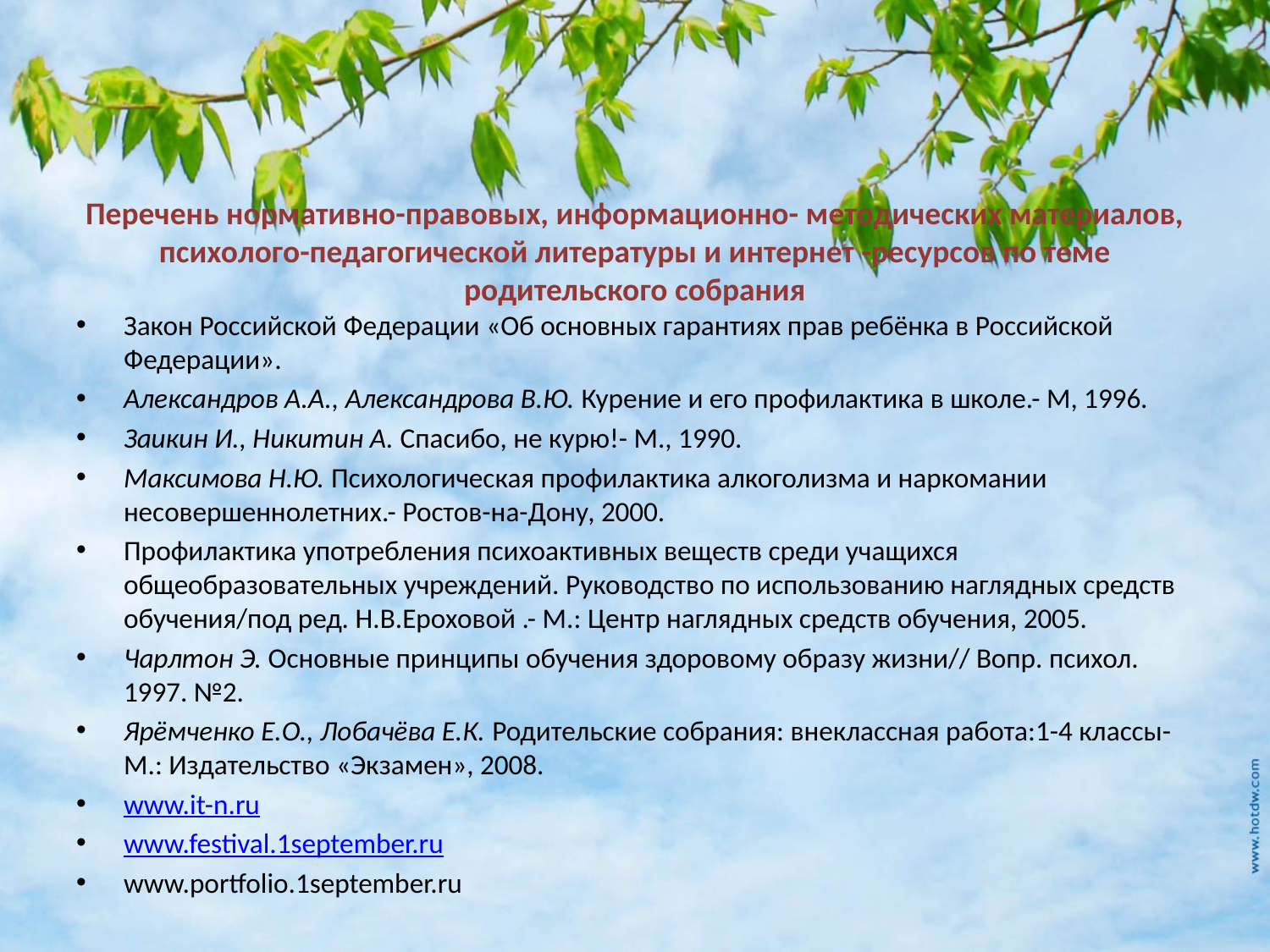

# Перечень нормативно-правовых, информационно- методических материалов, психолого-педагогической литературы и интернет -ресурсов по теме родительского собрания

Закон Российской Федерации «Об основных гарантиях прав ребёнка в Российской Федерации».
Александров А.А., Александрова В.Ю. Курение и его профилактика в школе.- М, 1996.
Заикин И., Никитин А. Спасибо, не курю!- М., 1990.
Максимова Н.Ю. Психологическая профилактика алкоголизма и наркомании несовершеннолетних.- Ростов-на-Дону, 2000.
Профилактика употребления психоактивных веществ среди учащихся общеобразовательных учреждений. Руководство по использованию наглядных средств обучения/под ред. Н.В.Ероховой .- М.: Центр наглядных средств обучения, 2005.
Чарлтон Э. Основные принципы обучения здоровому образу жизни// Вопр. психол. 1997. №2.
Ярёмченко Е.О., Лобачёва Е.К. Родительские собрания: внеклассная работа:1-4 классы-М.: Издательство «Экзамен», 2008.
www.it-n.ru
www.festival.1september.ru
www.portfolio.1september.ru